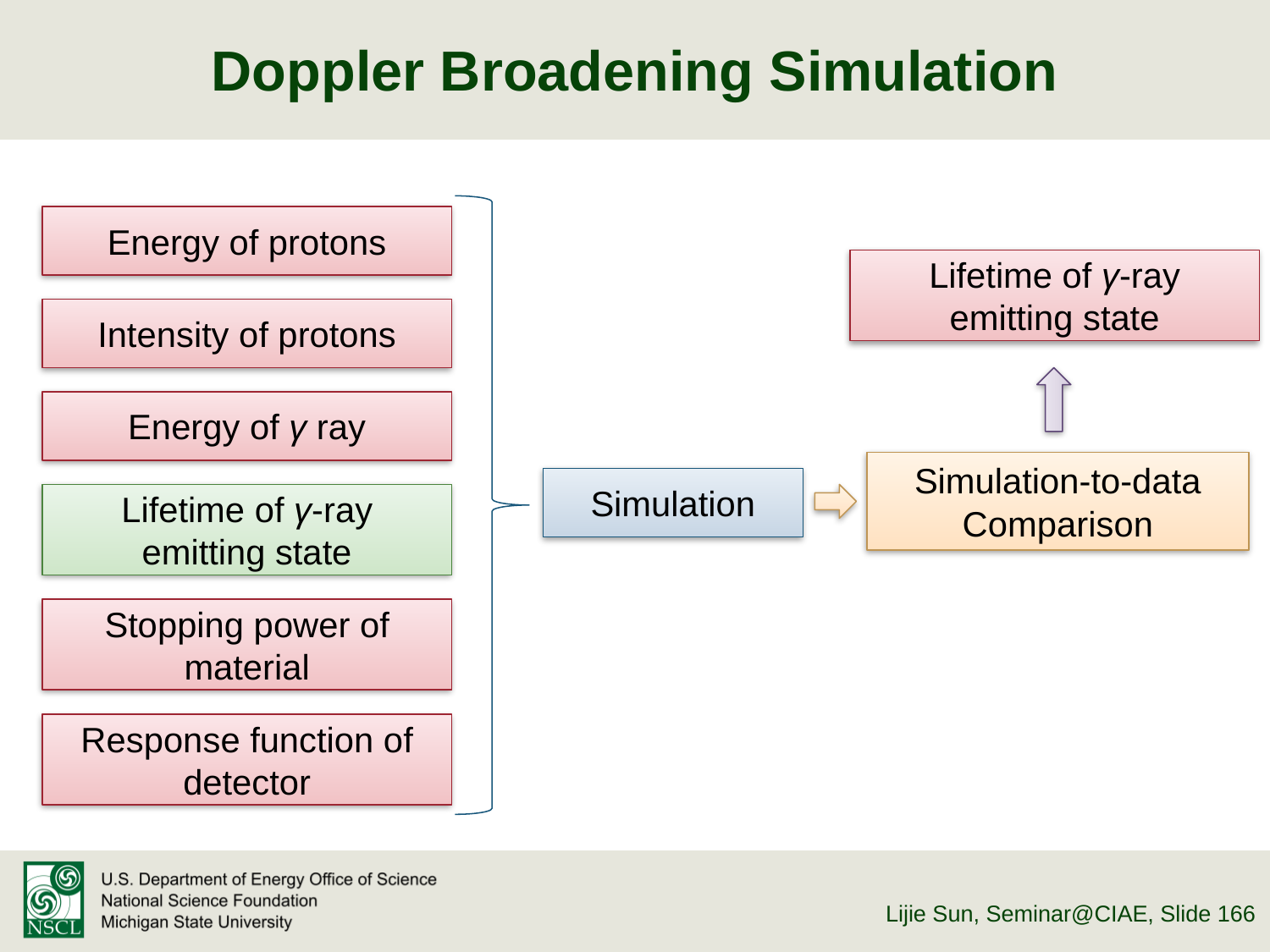

# Doppler Broadening Simulation

Energy of protons
Lifetime of γ-ray emitting state
Intensity of protons

Energy of γ ray
Simulation-to-data Comparison
Simulation
Lifetime of γ-ray emitting state

Stopping power of material
Response function of detector
Lijie Sun, Seminar@CIAE
, Slide 166